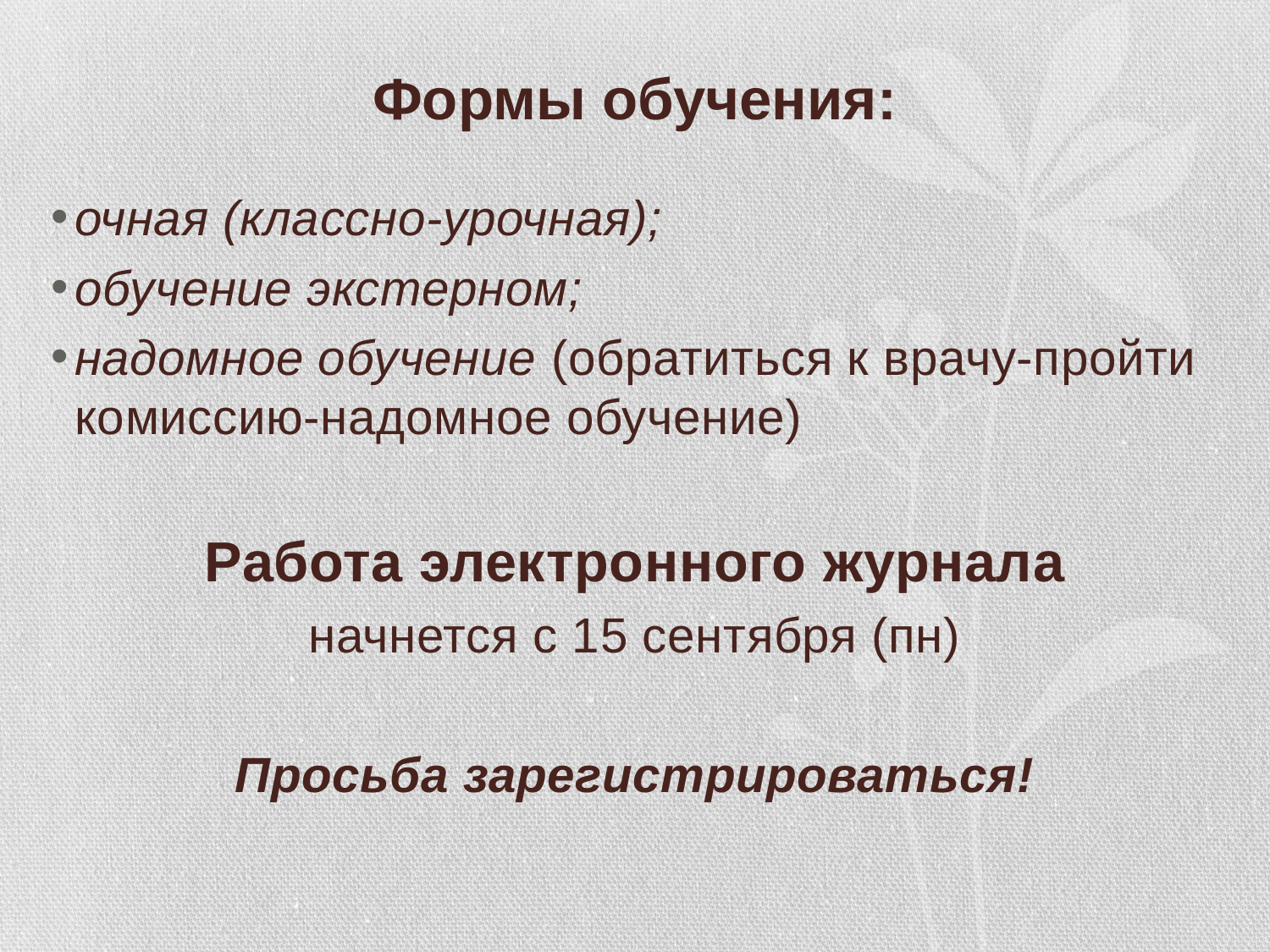

# Формы обучения:
очная (классно-урочная);
обучение экстерном;
надомное обучение (обратиться к врачу-пройти комиссию-надомное обучение)

Работа электронного журнала
начнется с 15 сентября (пн)

Просьба зарегистрироваться!